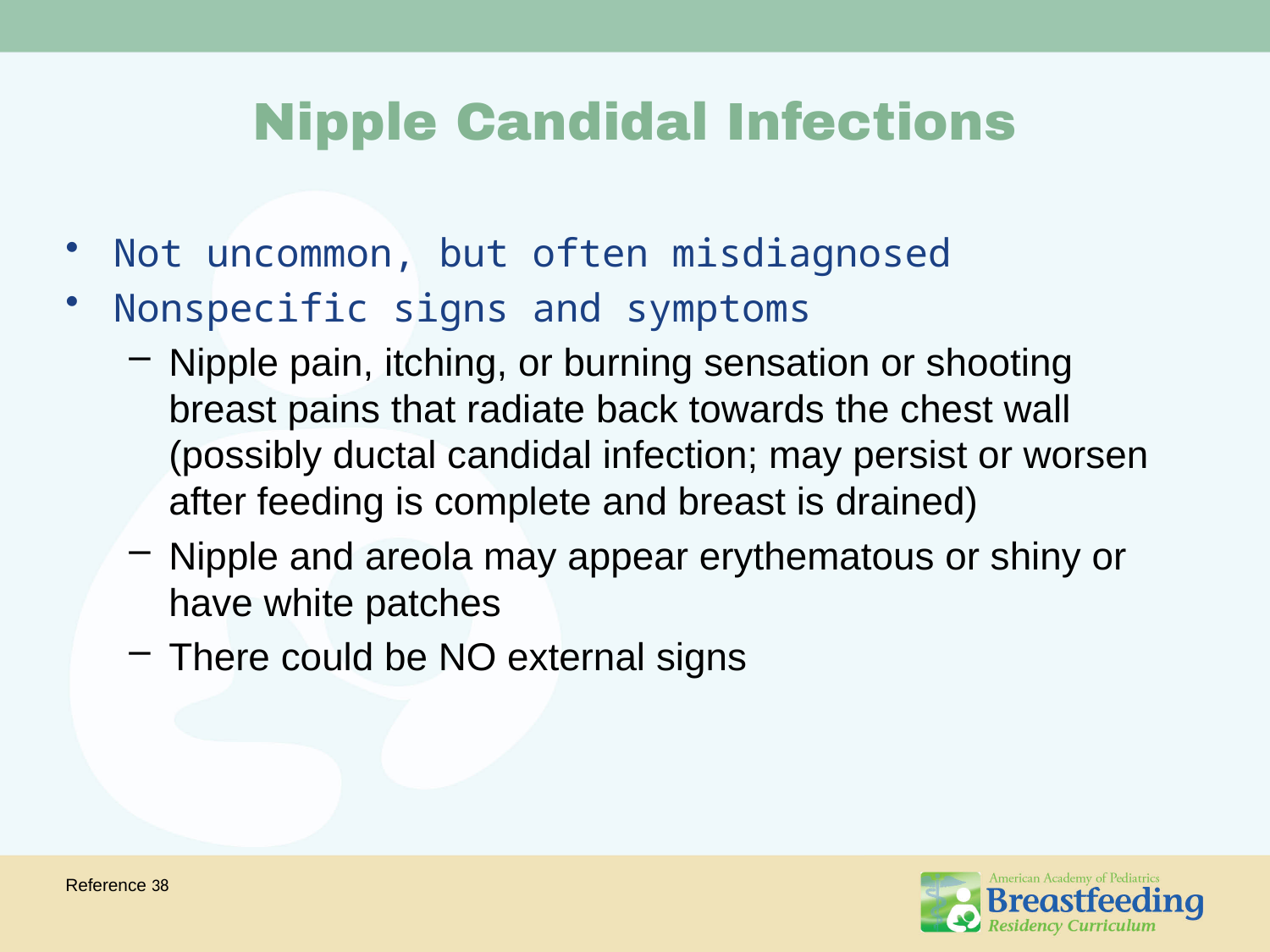

# Nipple Candidal Infections
Not uncommon, but often misdiagnosed
Nonspecific signs and symptoms
Nipple pain, itching, or burning sensation or shooting breast pains that radiate back towards the chest wall (possibly ductal candidal infection; may persist or worsen after feeding is complete and breast is drained)
Nipple and areola may appear erythematous or shiny or have white patches
There could be NO external signs
Reference 38